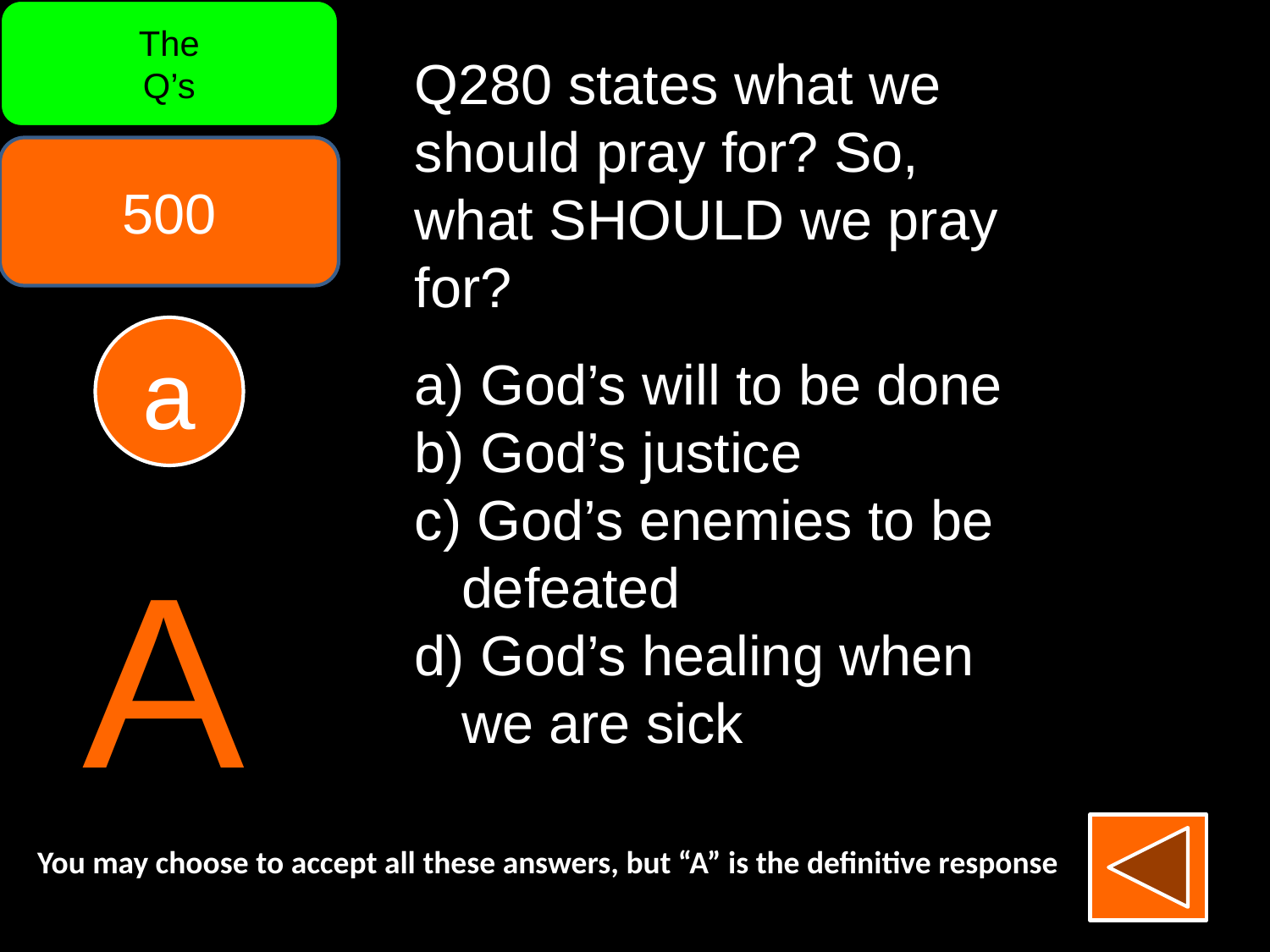

The
Q’s
Q280 states what we
should pray for? So,
what SHOULD we pray
for?

a) God’s will to be done
b) God’s justice
c) God’s enemies to be
   defeated
d) God’s healing when
   we are sick
500
a
A

You may choose to accept all these answers, but “A” is the definitive response